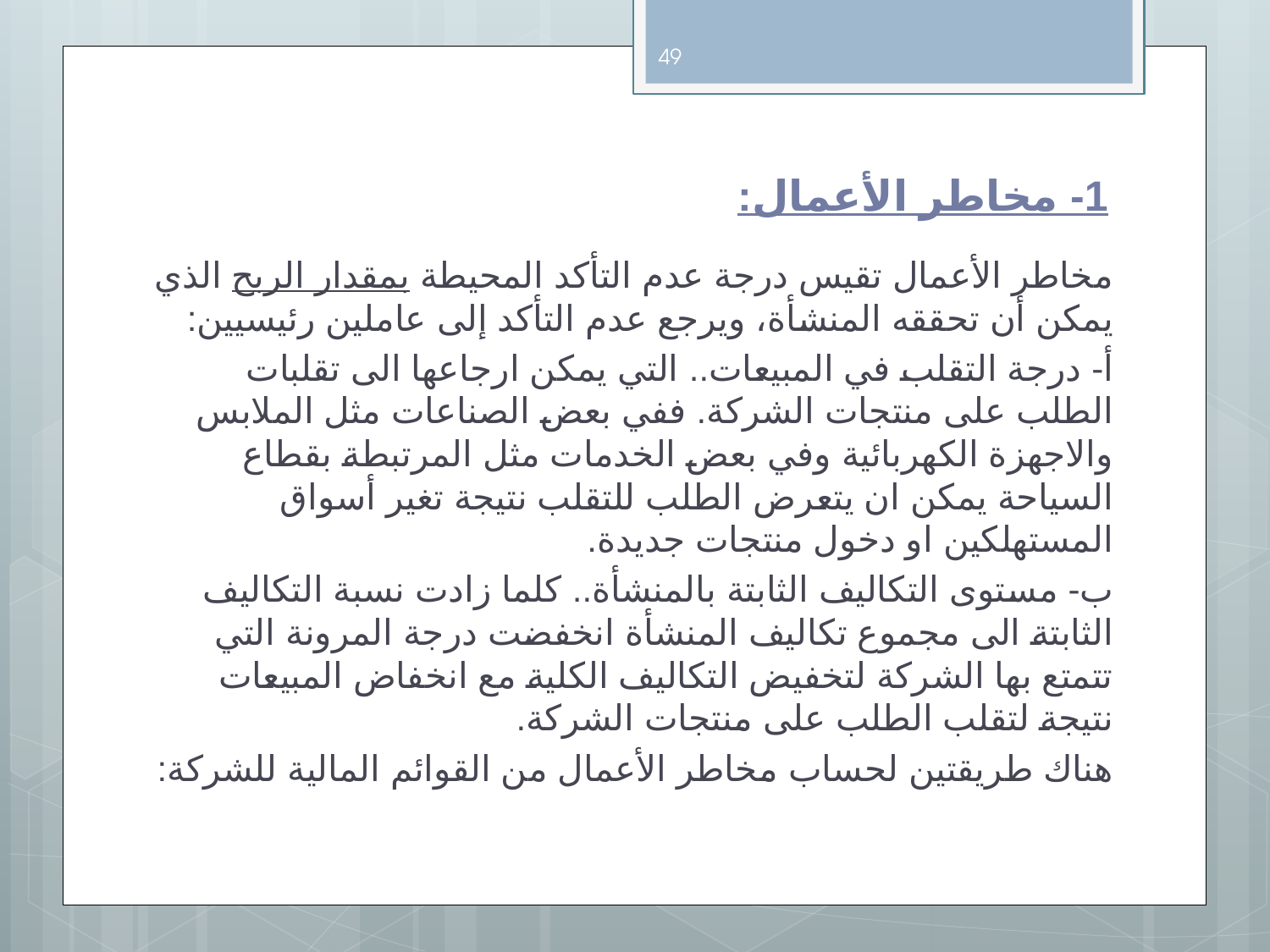

49
# 1- مخاطر الأعمال:
مخاطر الأعمال تقيس درجة عدم التأكد المحيطة بمقدار الربح الذي يمكن أن تحققه المنشأة، ويرجع عدم التأكد إلى عاملين رئيسيين:
أ- درجة التقلب في المبيعات.. التي يمكن ارجاعها الى تقلبات الطلب على منتجات الشركة. ففي بعض الصناعات مثل الملابس والاجهزة الكهربائية وفي بعض الخدمات مثل المرتبطة بقطاع السياحة يمكن ان يتعرض الطلب للتقلب نتيجة تغير أسواق المستهلكين او دخول منتجات جديدة.
ب- مستوى التكاليف الثابتة بالمنشأة.. كلما زادت نسبة التكاليف الثابتة الى مجموع تكاليف المنشأة انخفضت درجة المرونة التي تتمتع بها الشركة لتخفيض التكاليف الكلية مع انخفاض المبيعات نتيجة لتقلب الطلب على منتجات الشركة.
هناك طريقتين لحساب مخاطر الأعمال من القوائم المالية للشركة: